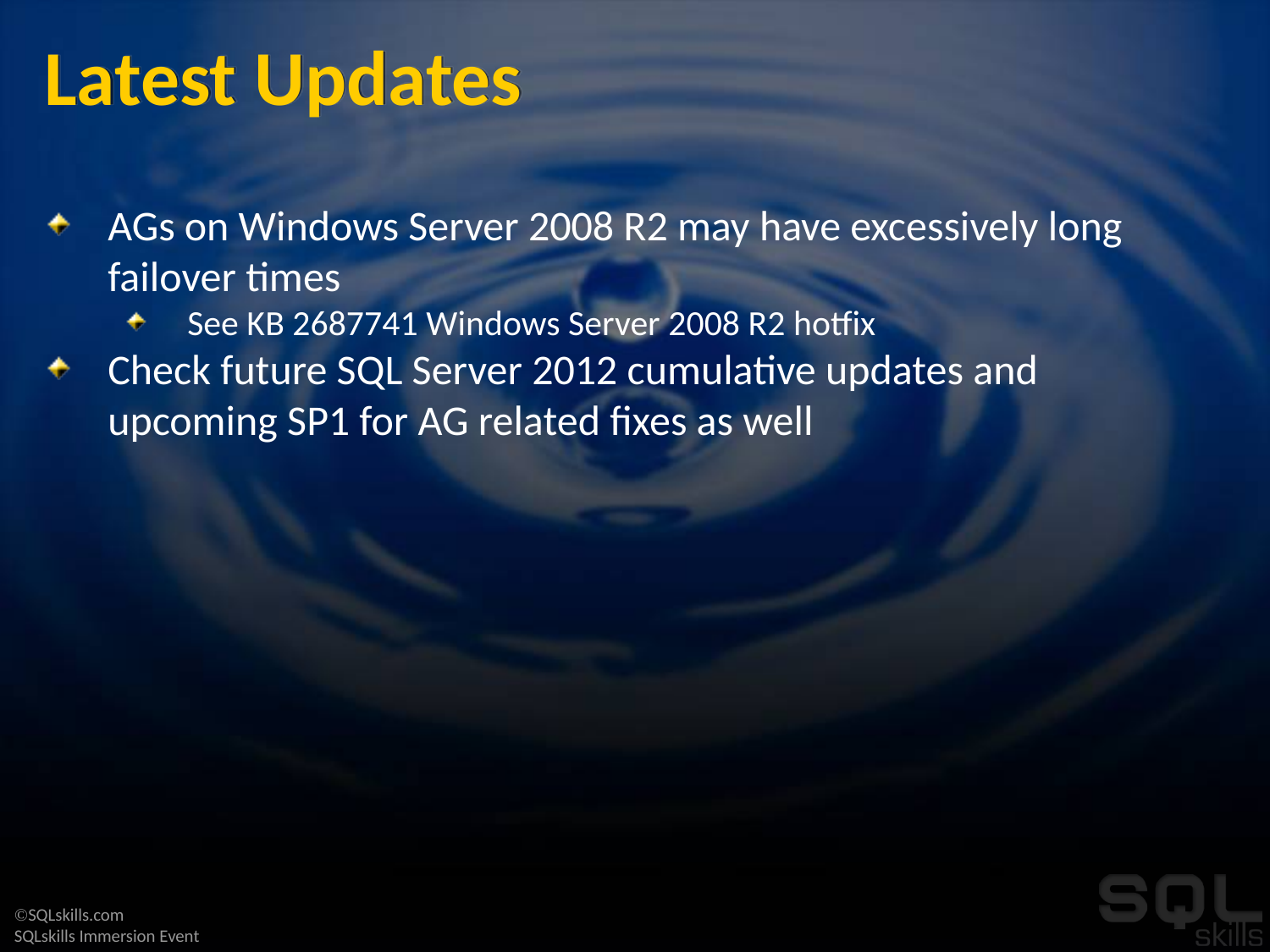

# Latest Updates
AGs on Windows Server 2008 R2 may have excessively long failover times
See KB 2687741 Windows Server 2008 R2 hotfix
Check future SQL Server 2012 cumulative updates and upcoming SP1 for AG related fixes as well